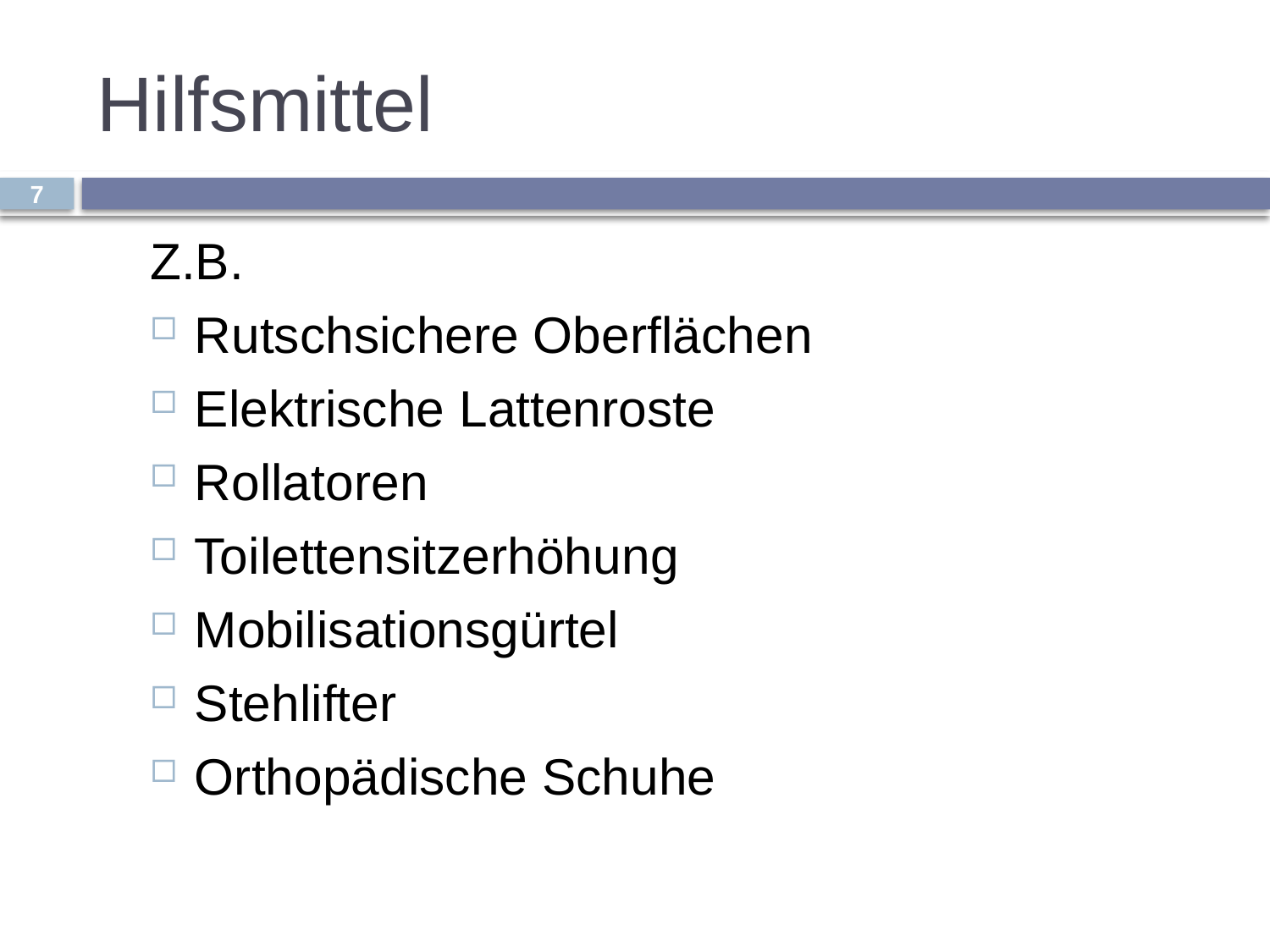

# Hilfsmittel
7
Z.B.
Rutschsichere Oberflächen
Elektrische Lattenroste
Rollatoren
Toilettensitzerhöhung
Mobilisationsgürtel
Stehlifter
Orthopädische Schuhe